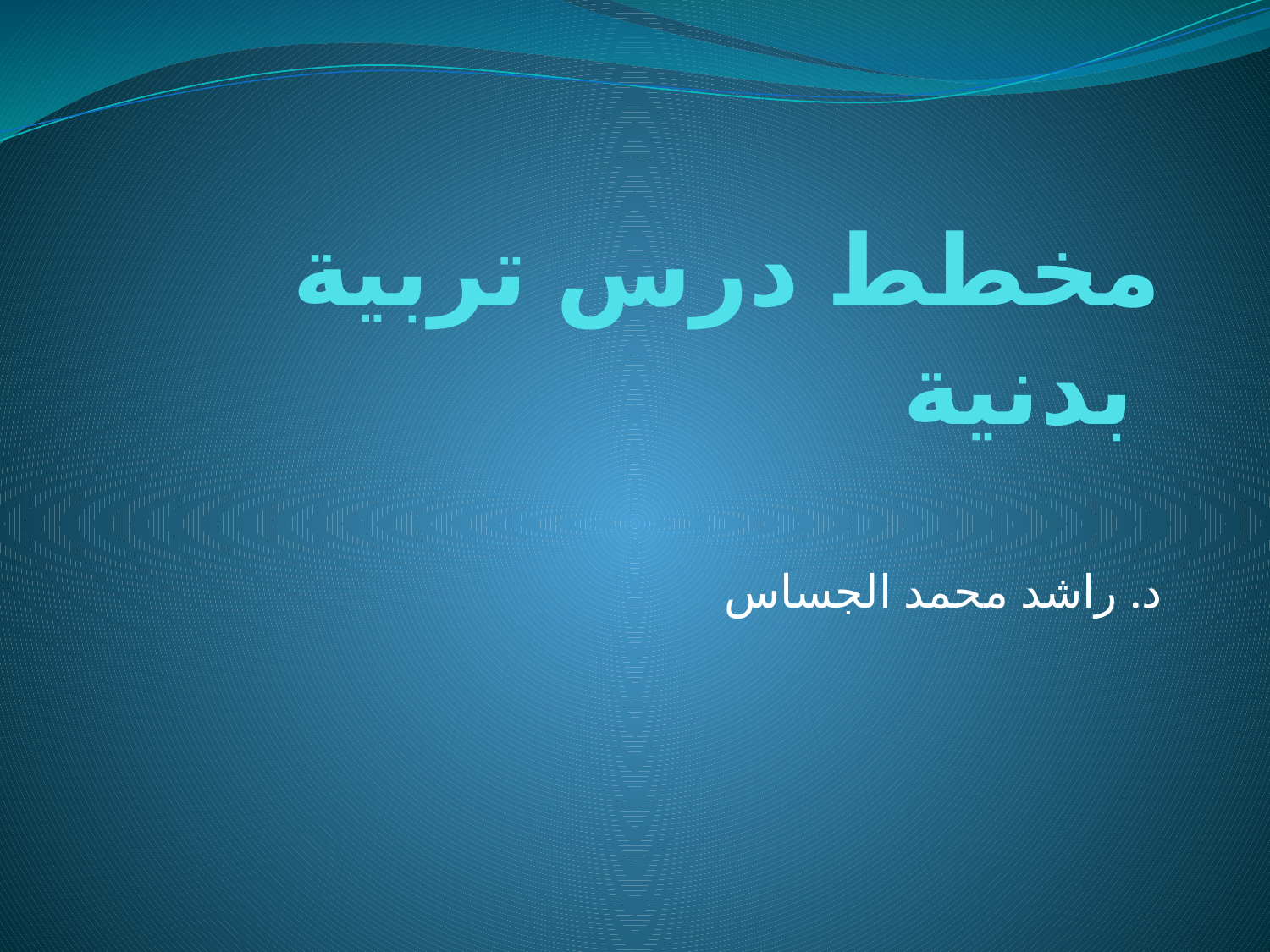

# مخطط درس تربية بدنية
د. راشد محمد الجساس